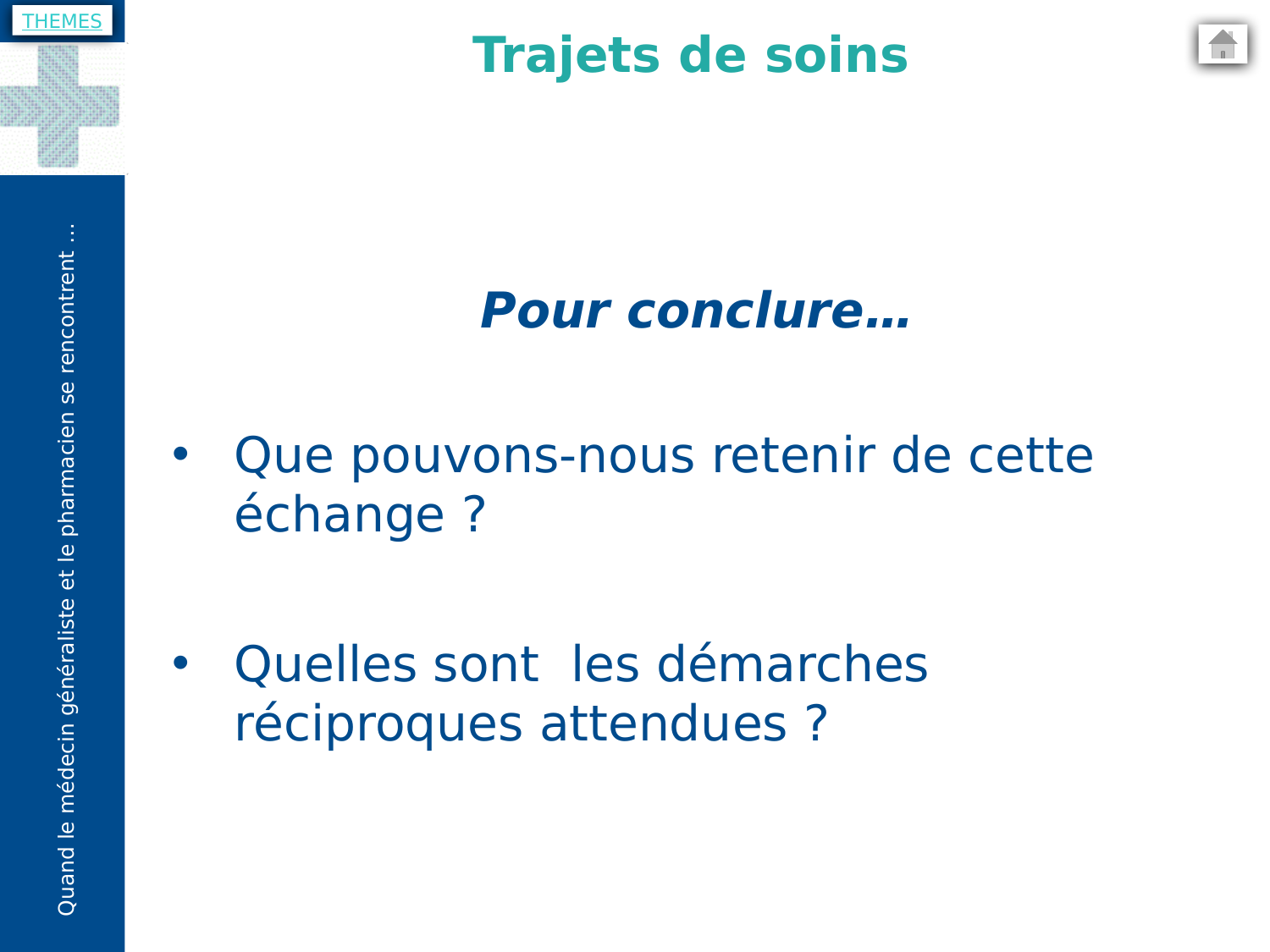

THEMES
Trajets de soins

Pour conclure…

Que pouvons-nous retenir de cette échange ?

Quelles sont  les démarches réciproques attendues ?